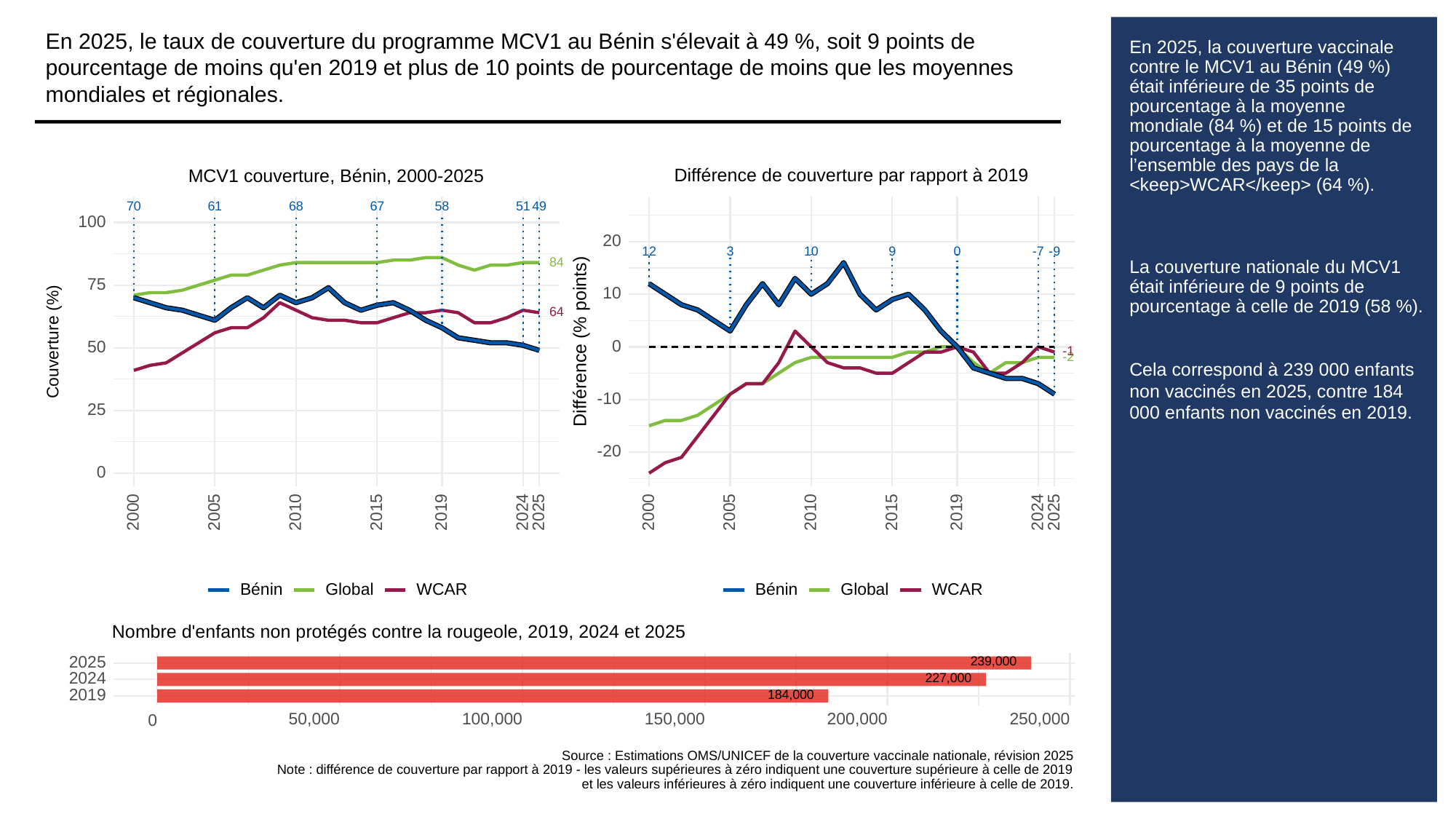

En 2025, le taux de couverture du programme MCV1 au Bénin s'élevait à 49 %, soit 9 points de pourcentage de moins qu'en 2019 et plus de 10 points de pourcentage de moins que les moyennes mondiales et régionales.
# En 2025, la couverture vaccinale contre le MCV1 au Bénin (49 %) était inférieure de 35 points de pourcentage à la moyenne mondiale (84 %) et de 15 points de pourcentage à la moyenne de l’ensemble des pays de la <keep>WCAR</keep> (64 %).

La couverture nationale du MCV1 était inférieure de 9 points de pourcentage à celle de 2019 (58 %).

Cela correspond à 239 000 enfants non vaccinés en 2025, contre 184 000 enfants non vaccinés en 2019.

Différence de couverture par rapport à 2019
MCV1 couverture, Bénin, 2000-2025

70
61
68
67
58
51
49

100

20

3
10
9
0
-9
12
-7

84

75

10

64

Différence (% points)
Couverture (%)
0
50

-1

-2

-10

25

-20

0

2000
2005
2010
2015
2019
2024
2025
2000
2005
2010
2015
2019
2024
2025
Global
WCAR
Global
WCAR
Bénin
Bénin

Nombre d'enfants non protégés contre la rougeole, 2019, 2024 et 2025

239,000
2025

227,000
2024

184,000
2019

50,000
100,000
150,000
200,000
250,000
0
Source : Estimations OMS/UNICEF de la couverture vaccinale nationale, révision 2025
Note : différence de couverture par rapport à 2019 - les valeurs supérieures à zéro indiquent une couverture supérieure à celle de 2019
et les valeurs inférieures à zéro indiquent une couverture inférieure à celle de 2019.